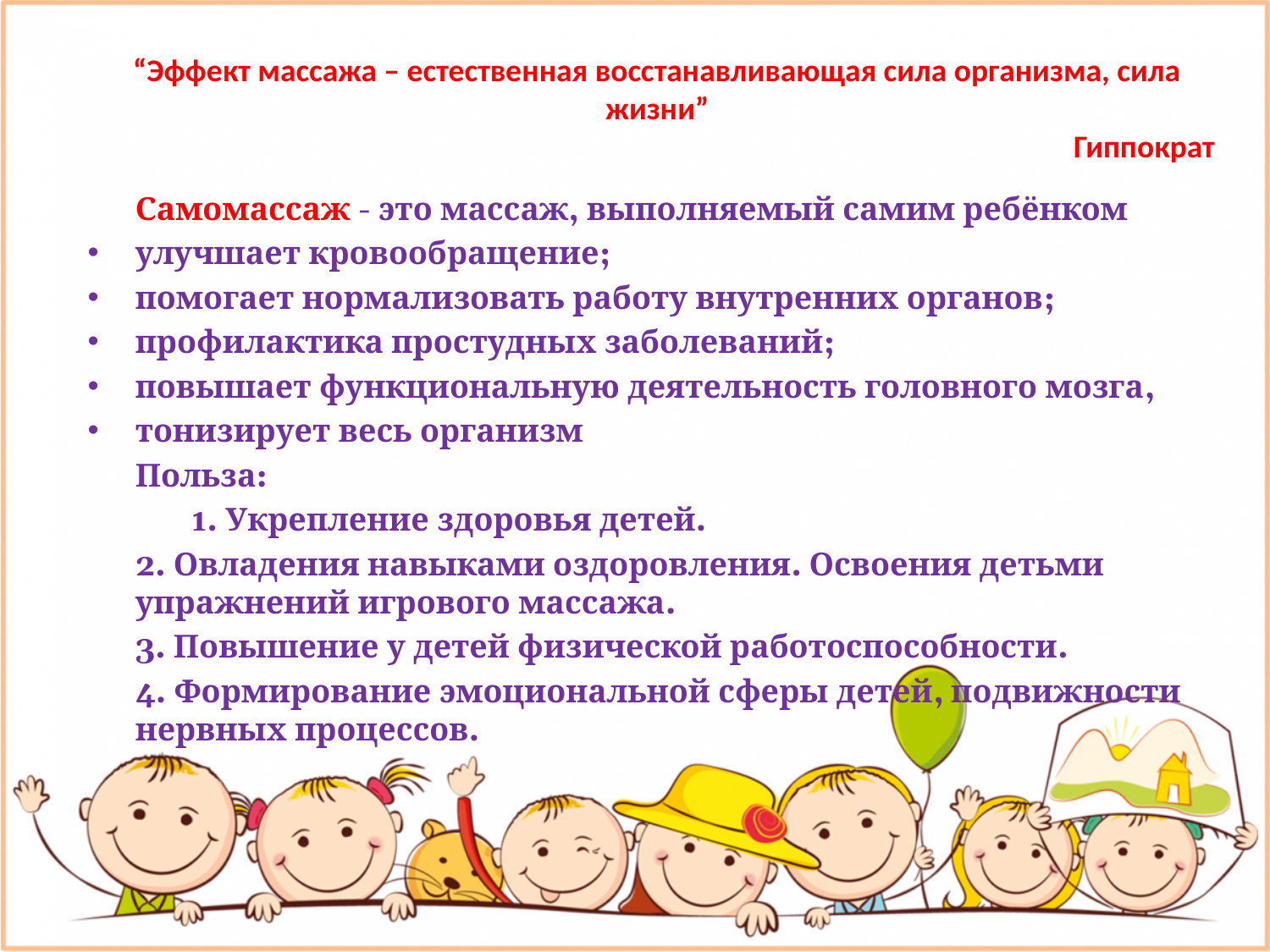

“Эффект массажа – естественная восстанавливающая сила организма, сила жизни”
Гиппократ

# Самомассаж - это массаж, выполняемый самим ребёнком
улучшает кровообращение;
помогает нормализовать работу внутренних органов;
профилактика простудных заболеваний;
повышает функциональную деятельность головного мозга,
тонизирует весь организм
Польза:
       1. Укрепление здоровья детей.
2. Овладения навыками оздоровления. Освоения детьми упражнений игрового массажа.
3. Повышение у детей физической работоспособности.
4. Формирование эмоциональной сферы детей, подвижности нервных процессов.